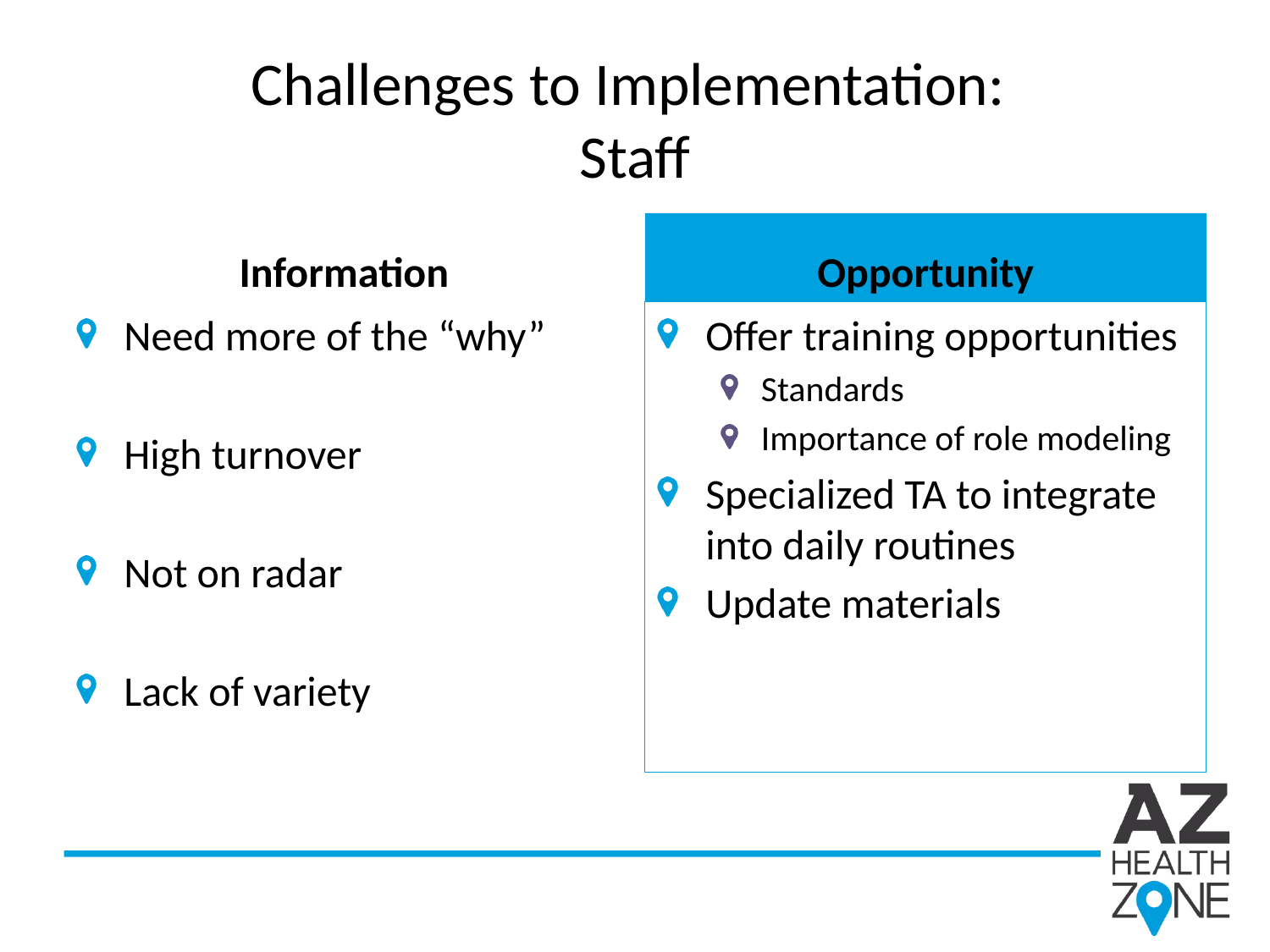

# Challenges to Implementation: Staff
Information
Opportunity
Need more of the “why”

High turnover

Not on radar

Lack of variety
Offer training opportunities
Standards
Importance of role modeling
Specialized TA to integrate into daily routines
Update materials